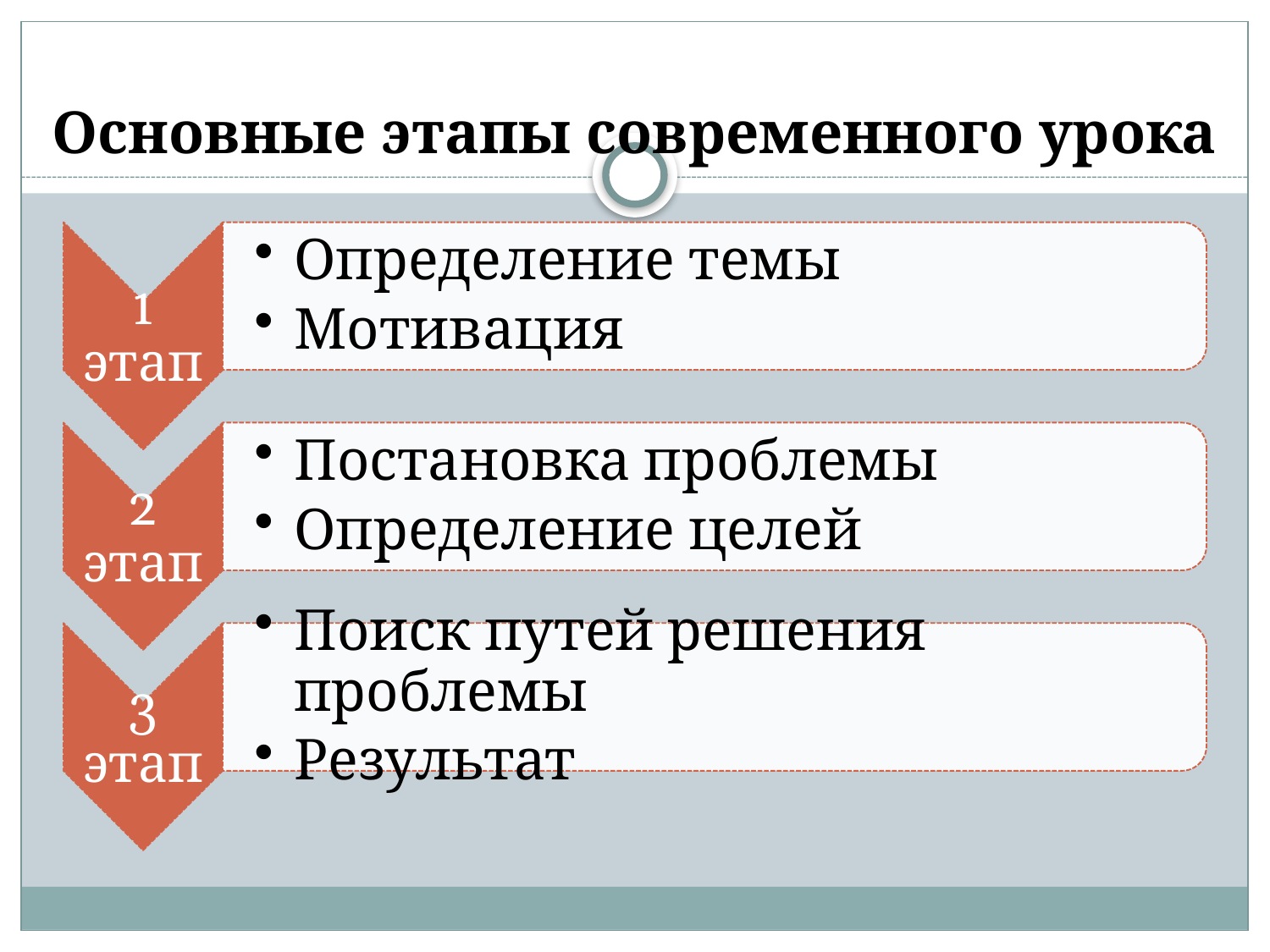

# Основные этапы современного урока
1 этап
Определение темы
Мотивация
2 этап
Постановка проблемы
Определение целей
3 этап
Поиск путей решения проблемы
Результат